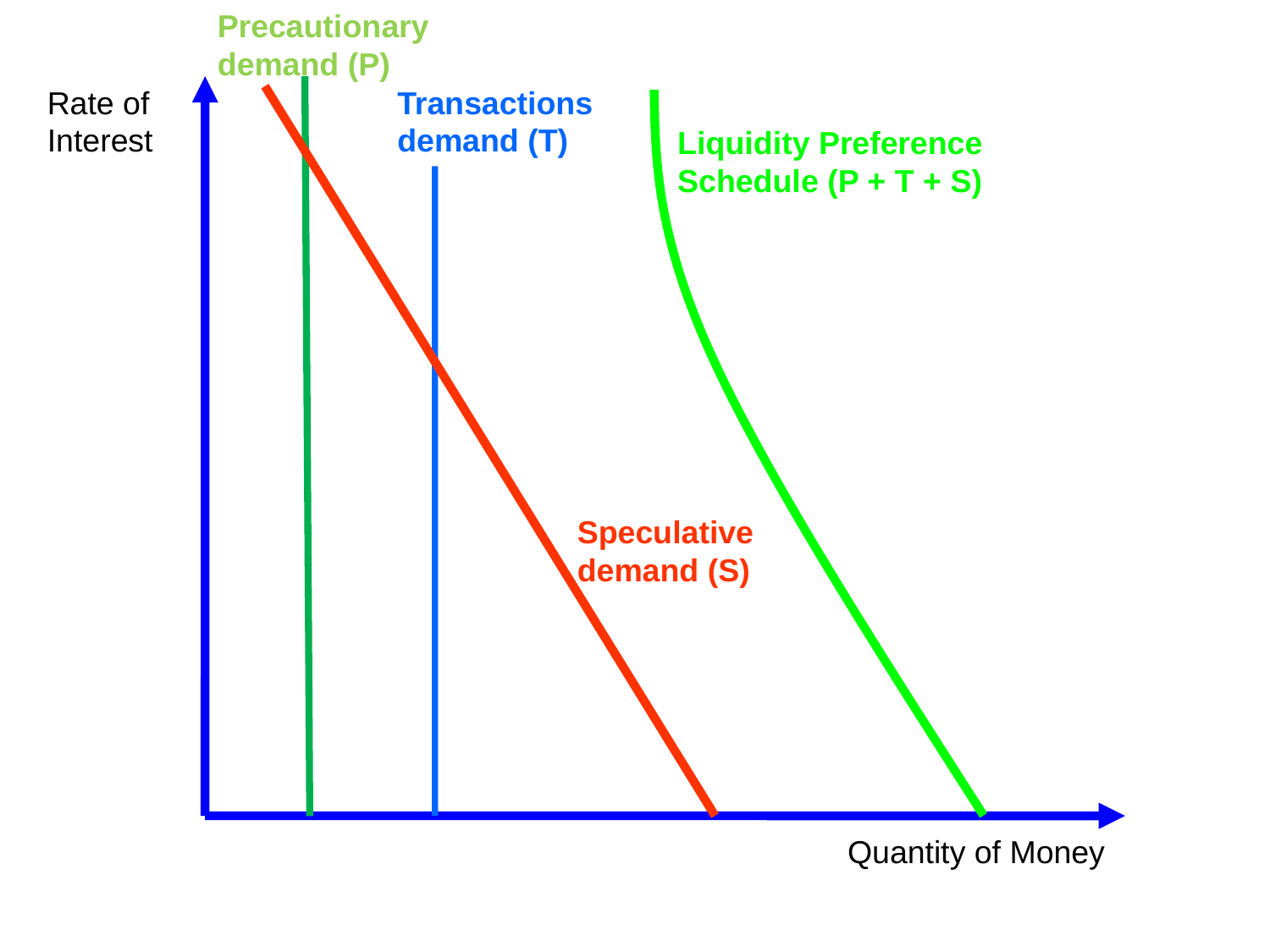

Precautionary demand (P)
Rate of Interest

Transactions demand (T)

Liquidity Preference Schedule (P + T + S)

Speculative demand (S)

Quantity of Money